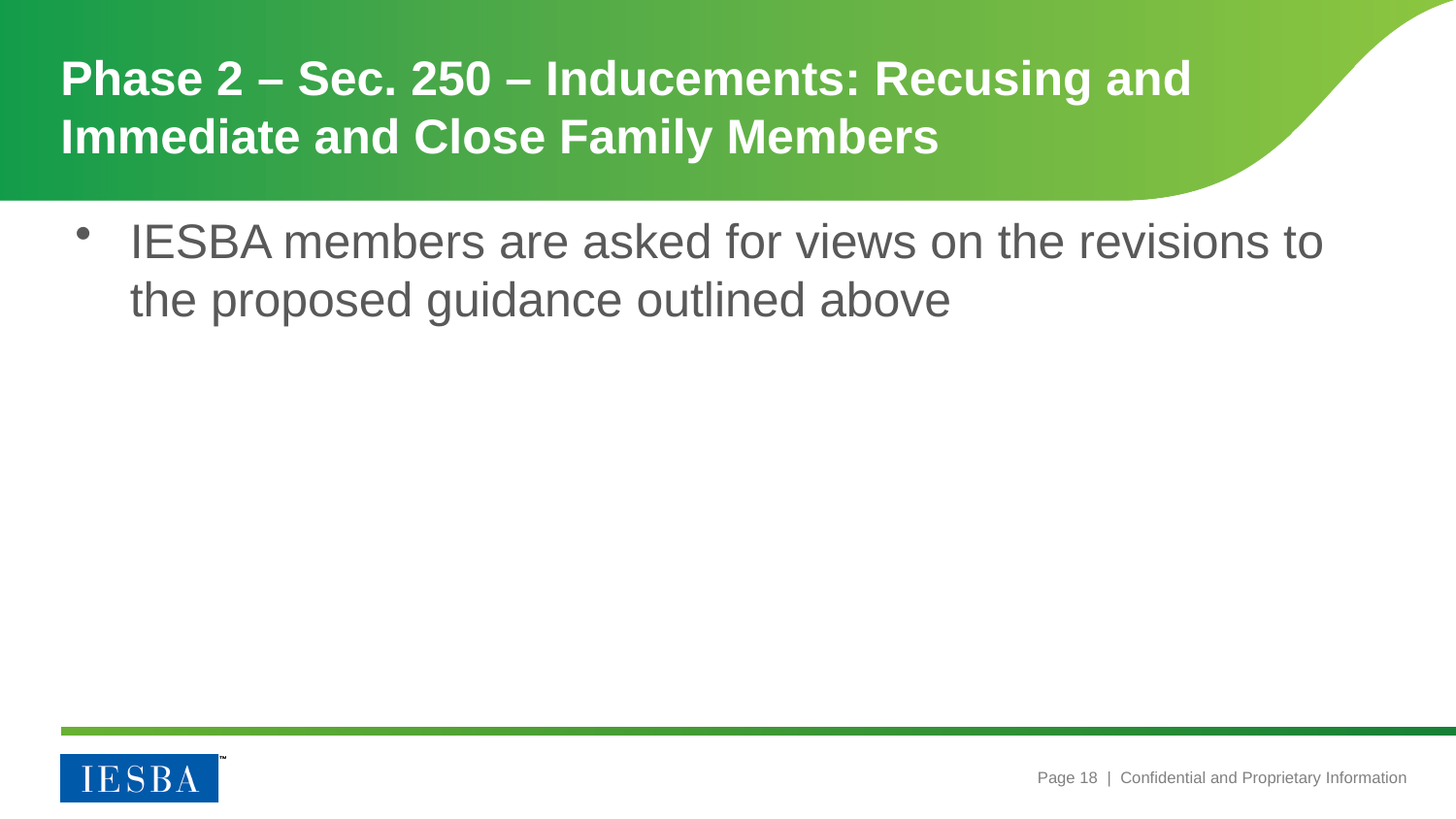

# Phase 2 – Sec. 250 – Inducements: Recusing and Immediate and Close Family Members
IESBA members are asked for views on the revisions to the proposed guidance outlined above